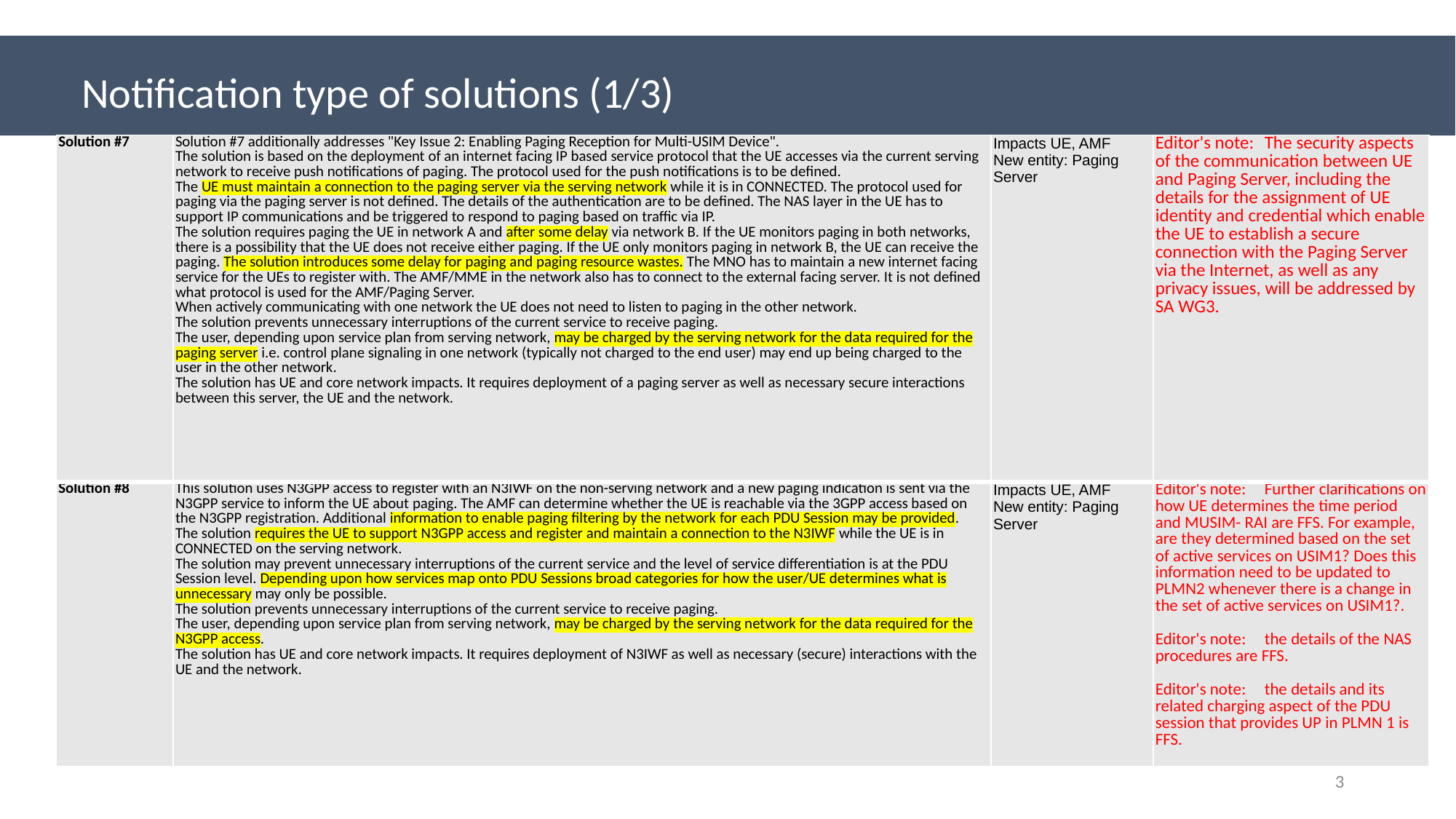

# Notification type of solutions (1/3)
| Solution #7 | Solution #7 additionally addresses "Key Issue 2: Enabling Paging Reception for Multi-USIM Device". The solution is based on the deployment of an internet facing IP based service protocol that the UE accesses via the current serving network to receive push notifications of paging. The protocol used for the push notifications is to be defined. The UE must maintain a connection to the paging server via the serving network while it is in CONNECTED. The protocol used for paging via the paging server is not defined. The details of the authentication are to be defined. The NAS layer in the UE has to support IP communications and be triggered to respond to paging based on traffic via IP. The solution requires paging the UE in network A and after some delay via network B. If the UE monitors paging in both networks, there is a possibility that the UE does not receive either paging. If the UE only monitors paging in network B, the UE can receive the paging. The solution introduces some delay for paging and paging resource wastes. The MNO has to maintain a new internet facing service for the UEs to register with. The AMF/MME in the network also has to connect to the external facing server. It is not defined what protocol is used for the AMF/Paging Server. When actively communicating with one network the UE does not need to listen to paging in the other network. The solution prevents unnecessary interruptions of the current service to receive paging. The user, depending upon service plan from serving network, may be charged by the serving network for the data required for the paging server i.e. control plane signaling in one network (typically not charged to the end user) may end up being charged to the user in the other network. The solution has UE and core network impacts. It requires deployment of a paging server as well as necessary secure interactions between this server, the UE and the network. | Impacts UE, AMF New entity: Paging Server | Editor's note: The security aspects of the communication between UE and Paging Server, including the details for the assignment of UE identity and credential which enable the UE to establish a secure connection with the Paging Server via the Internet, as well as any privacy issues, will be addressed by SA WG3. |
| --- | --- | --- | --- |
| Solution #8 | This solution uses N3GPP access to register with an N3IWF on the non-serving network and a new paging indication is sent via the N3GPP service to inform the UE about paging. The AMF can determine whether the UE is reachable via the 3GPP access based on the N3GPP registration. Additional information to enable paging filtering by the network for each PDU Session may be provided. The solution requires the UE to support N3GPP access and register and maintain a connection to the N3IWF while the UE is in CONNECTED on the serving network. The solution may prevent unnecessary interruptions of the current service and the level of service differentiation is at the PDU Session level. Depending upon how services map onto PDU Sessions broad categories for how the user/UE determines what is unnecessary may only be possible. The solution prevents unnecessary interruptions of the current service to receive paging. The user, depending upon service plan from serving network, may be charged by the serving network for the data required for the N3GPP access. The solution has UE and core network impacts. It requires deployment of N3IWF as well as necessary (secure) interactions with the UE and the network. | Impacts UE, AMF New entity: Paging Server | Editor's note: Further clarifications on how UE determines the time period and MUSIM- RAI are FFS. For example, are they determined based on the set of active services on USIM1? Does this information need to be updated to PLMN2 whenever there is a change in the set of active services on USIM1?. Editor's note: the details of the NAS procedures are FFS. Editor's note: the details and its related charging aspect of the PDU session that provides UP in PLMN 1 is FFS. |
3